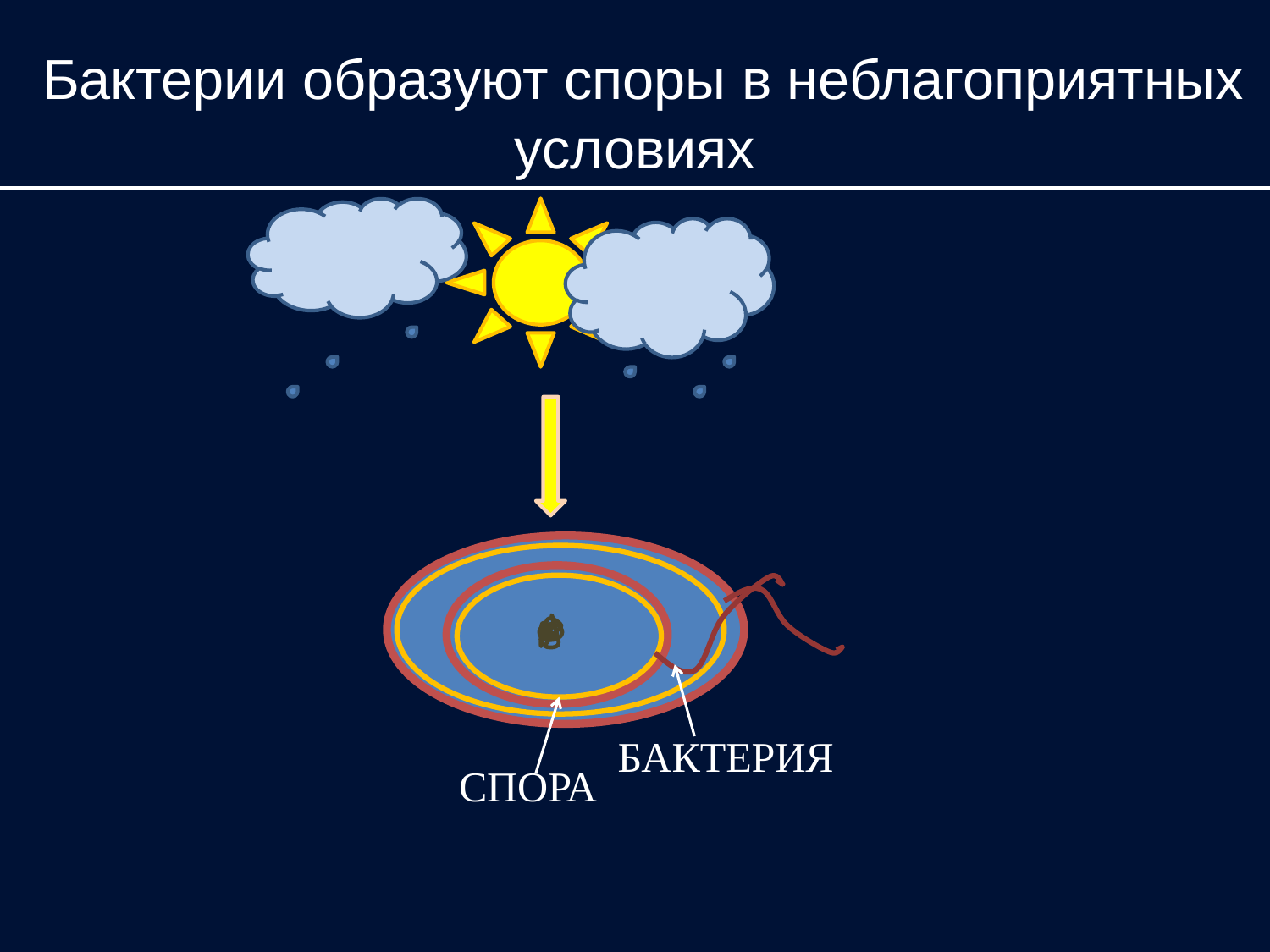

Бактерии образуют споры в неблагоприятных условиях

БАКТЕРИЯ
СПОРА